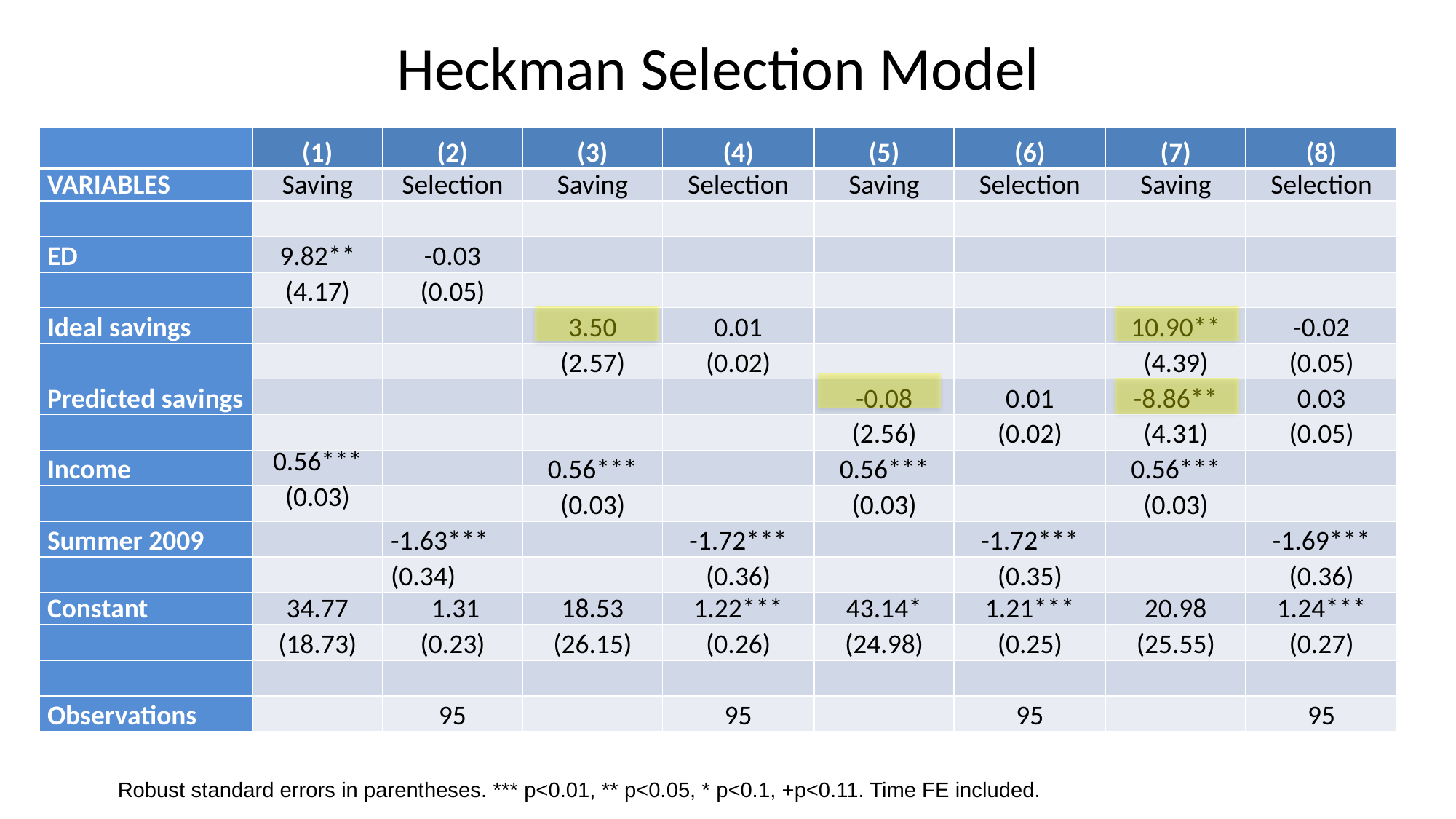

Heckman Selection Model
|  | (1) | (2) | (3) | (4) | (5) | (6) | (7) | (8) |
| --- | --- | --- | --- | --- | --- | --- | --- | --- |
| VARIABLES | Saving | Selection | Saving | Selection | Saving | Selection | Saving | Selection |
|  |  |  |  |  |  |  |  |  |
| ED | 9.82\*\* | -0.03 |  |  |  |  |  |  |
|  | (4.17) | (0.05) |  |  |  |  |  |  |
| Ideal savings |  |  | 3.50 | 0.01 |  |  | 10.90\*\* | -0.02 |
|  |  |  | (2.57) | (0.02) |  |  | (4.39) | (0.05) |
| Predicted savings |  |  |  |  | -0.08 | 0.01 | -8.86\*\* | 0.03 |
|  |  |  |  |  | (2.56) | (0.02) | (4.31) | (0.05) |
| Income | 0.56\*\*\* |  | 0.56\*\*\* |  | 0.56\*\*\* |  | 0.56\*\*\* |  |
|  | (0.03) |  | (0.03) |  | (0.03) |  | (0.03) |  |
| Summer 2009 |  | -1.63\*\*\* |  | -1.72\*\*\* |  | -1.72\*\*\* |  | -1.69\*\*\* |
|  |  | (0.34) |  | (0.36) |  | (0.35) |  | (0.36) |
| Constant | 34.77 | 1.31 | 18.53 | 1.22\*\*\* | 43.14\* | 1.21\*\*\* | 20.98 | 1.24\*\*\* |
|  | (18.73) | (0.23) | (26.15) | (0.26) | (24.98) | (0.25) | (25.55) | (0.27) |
|  |  |  |  |  |  |  |  |  |
| Observations |  | 95 |  | 95 |  | 95 |  | 95 |

Robust standard errors in parentheses. *** p<0.01, ** p<0.05, * p<0.1, +p<0.11. Time FE included.